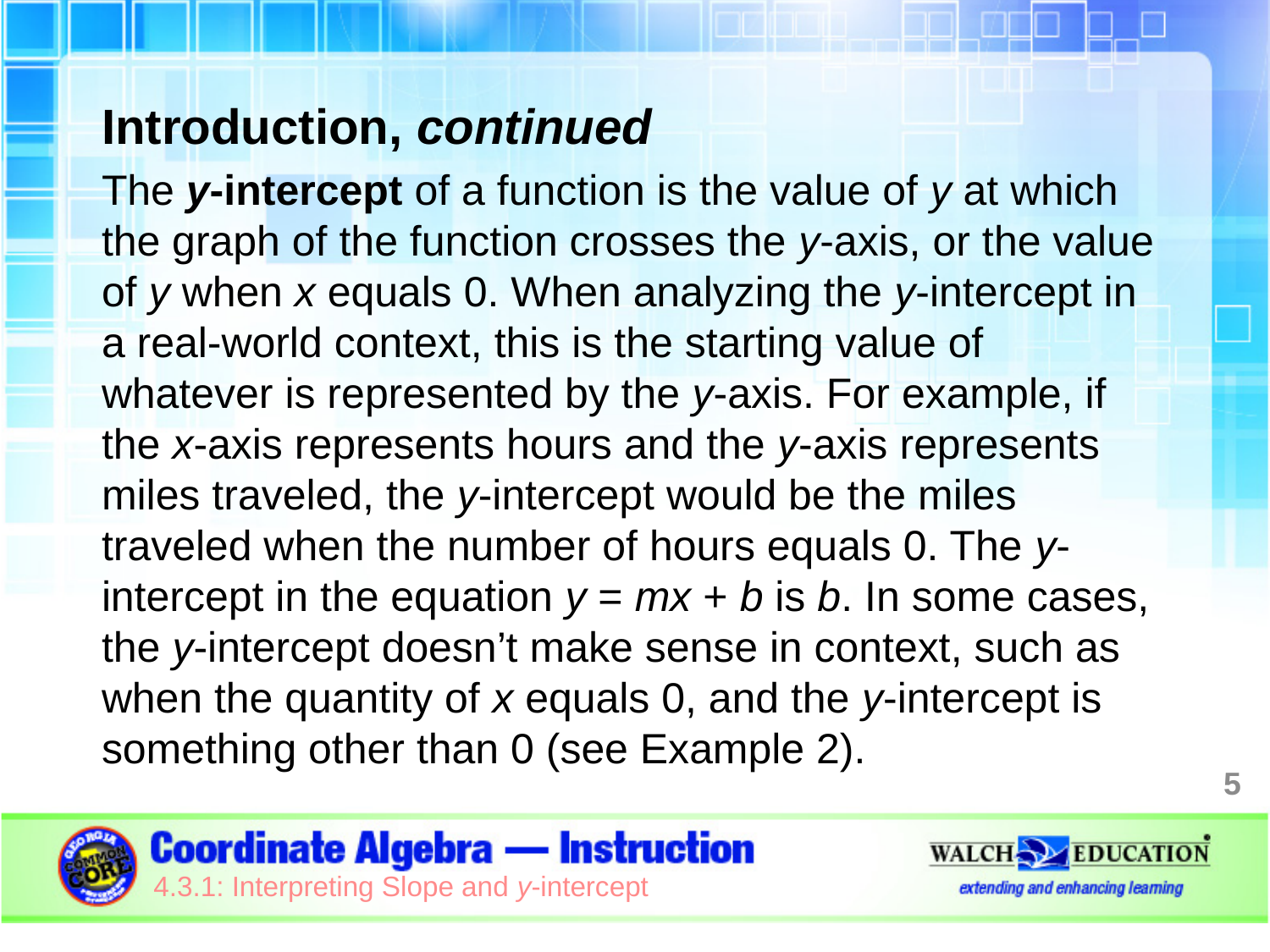

Introduction, continued
The y-intercept of a function is the value of y at which the graph of the function crosses the y-axis, or the value of y when x equals 0. When analyzing the y-intercept in a real-world context, this is the starting value of whatever is represented by the y-axis. For example, if the x-axis represents hours and the y-axis represents miles traveled, the y-intercept would be the miles traveled when the number of hours equals 0. The y-intercept in the equation y = mx + b is b. In some cases, the y-intercept doesn’t make sense in context, such as when the quantity of x equals 0, and the y-intercept is something other than 0 (see Example 2).

5
4.3.1: Interpreting Slope and y-intercept